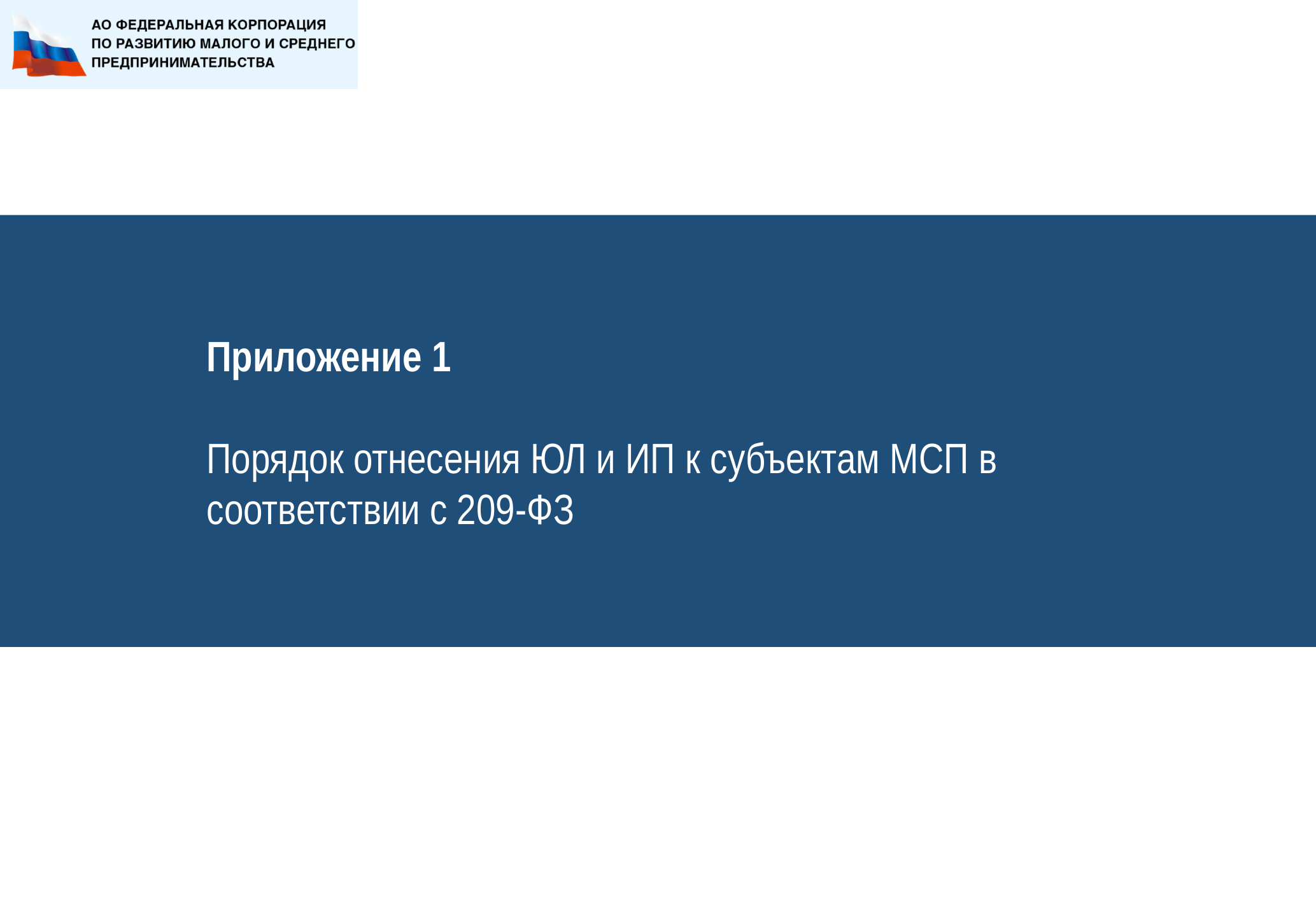

# Приложение 1 Порядок отнесения ЮЛ и ИП к субъектам МСП в соответствии с 209-ФЗ